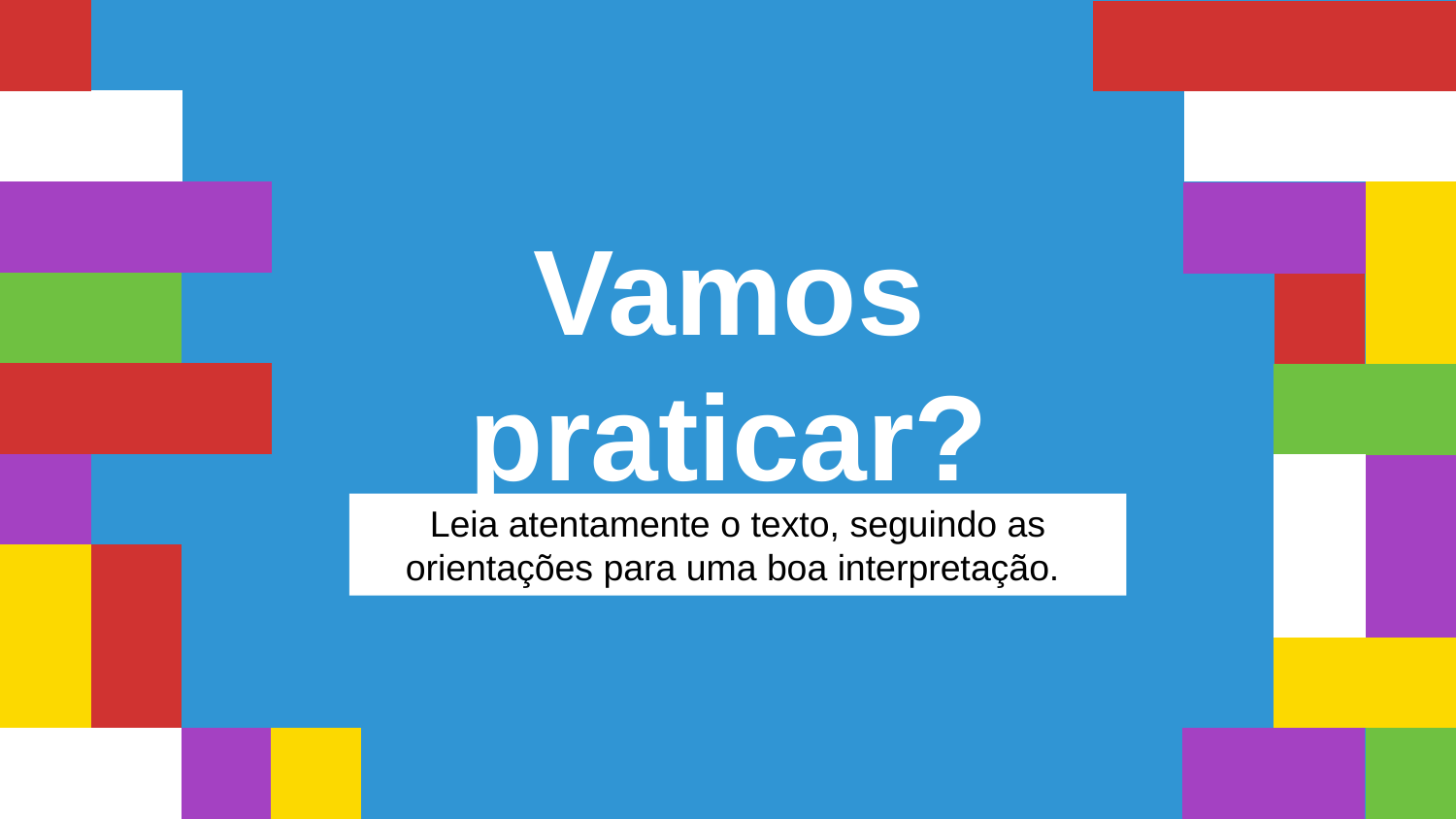

# Vamos praticar?
Leia atentamente o texto, seguindo as orientações para uma boa interpretação.